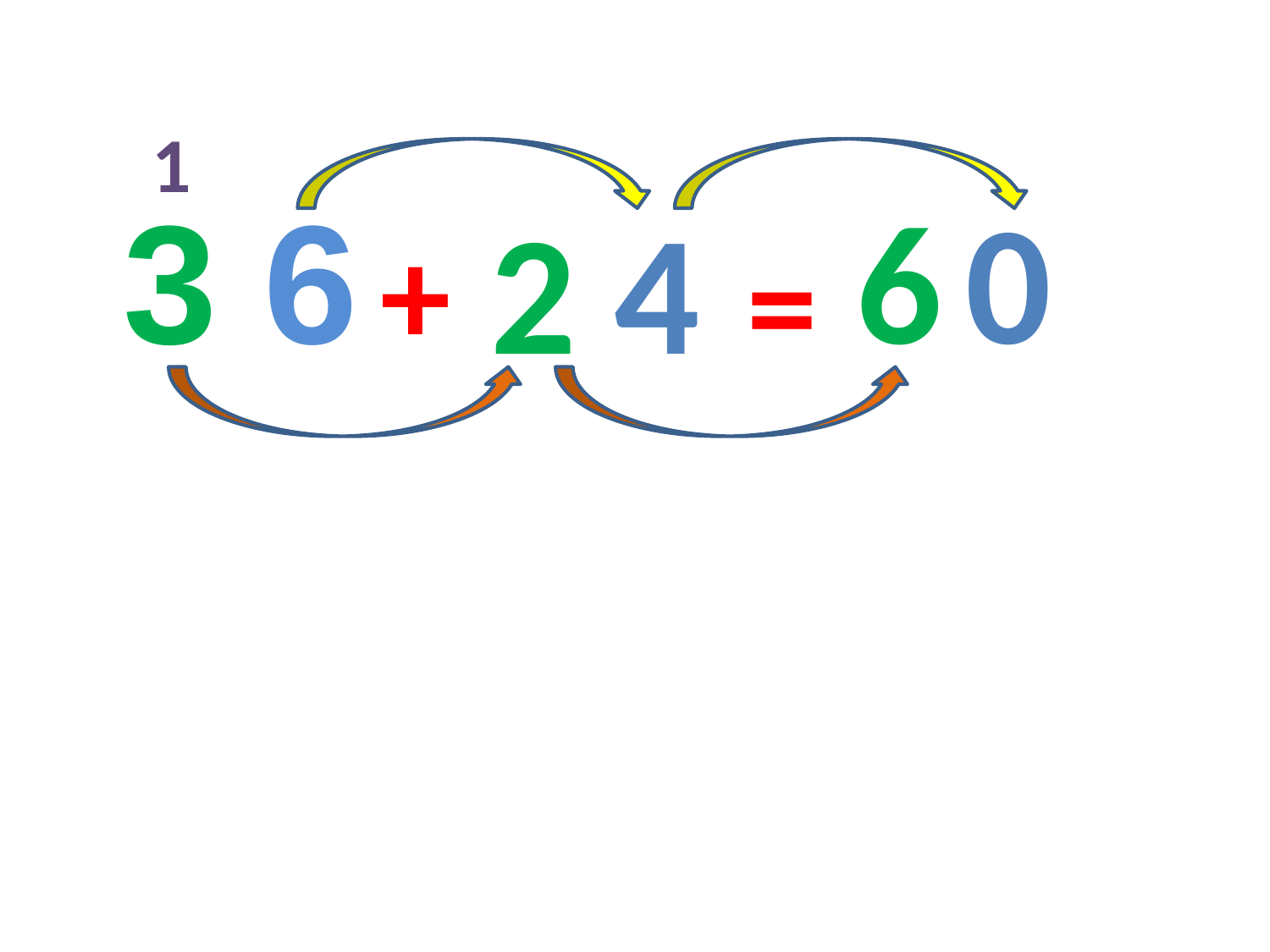

1

3 6
6
0
2 4
+
=